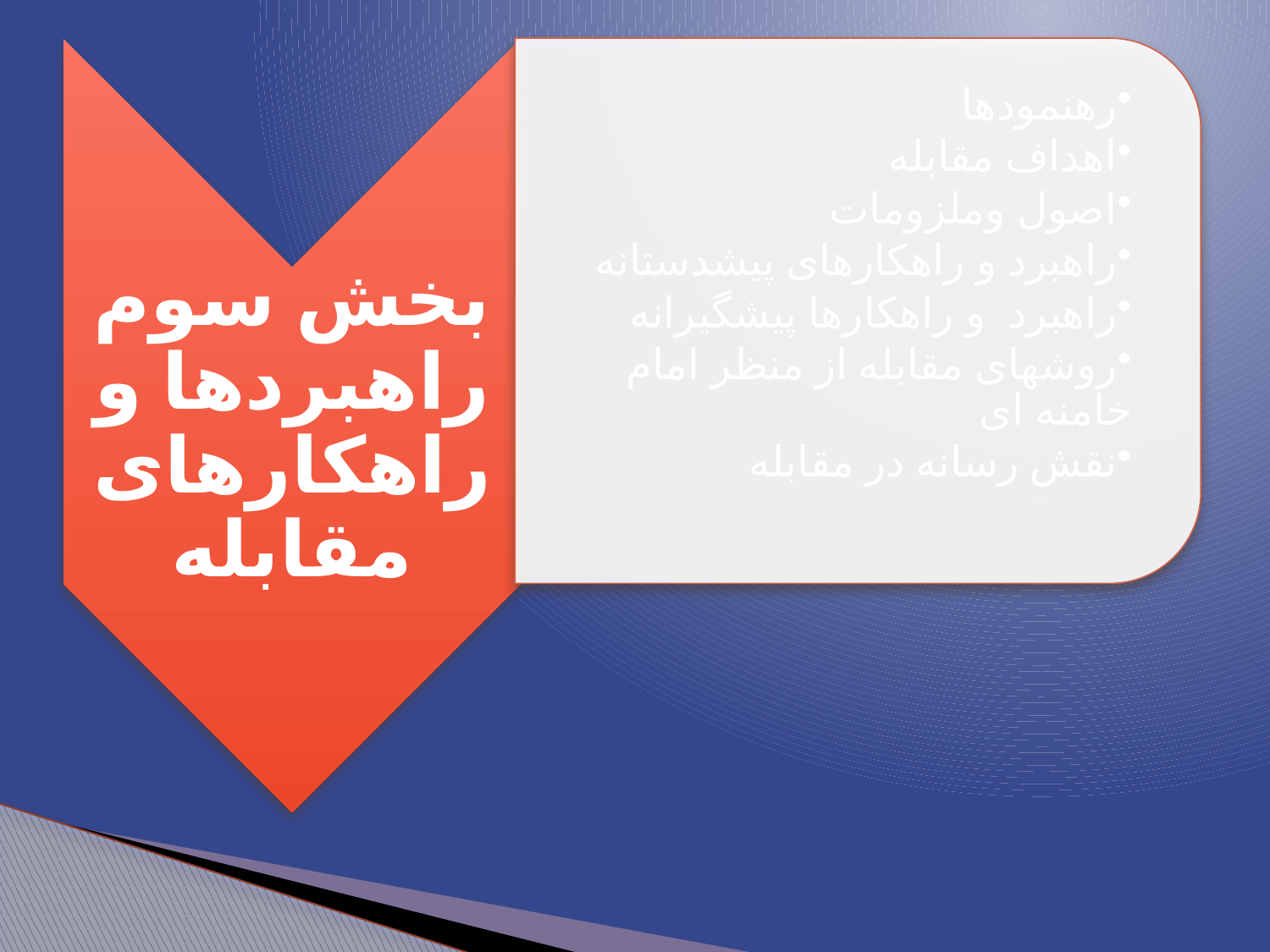

بخش سوم راهبردها و راهکارهای مقابله
رهنمودها
اهداف مقابله
اصول وملزومات
راهبرد و راهکارهای پیشدستانه
راهبرد  و راهکارها پیشگیرانه
روشهای مقابله از منظر امام خامنه ای
نقش رسانه در مقابله